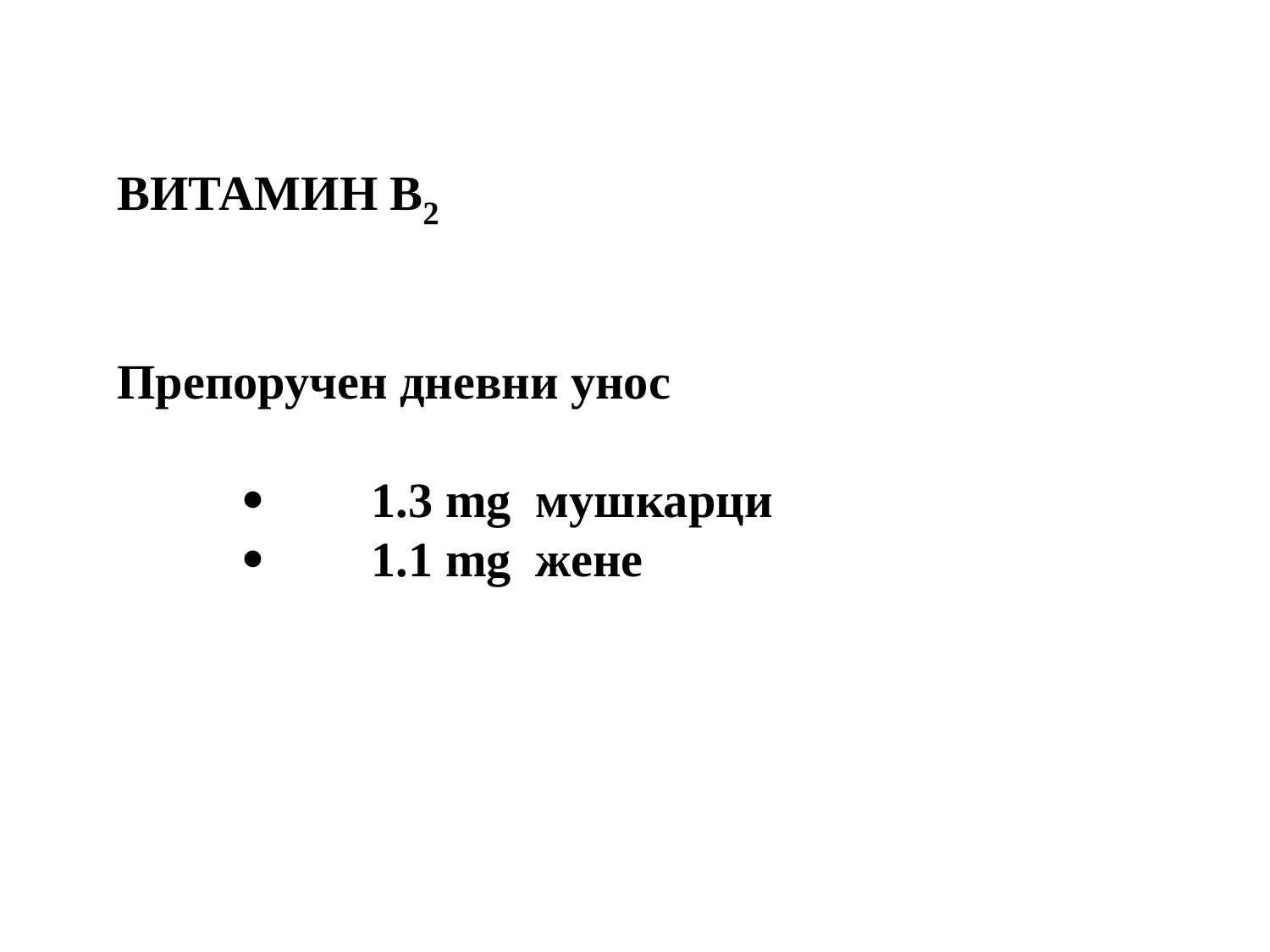

ВИТАМИН B2

Препоручен дневни унос

•	1.3 mg  мушкарци
•	1.1 mg  жене